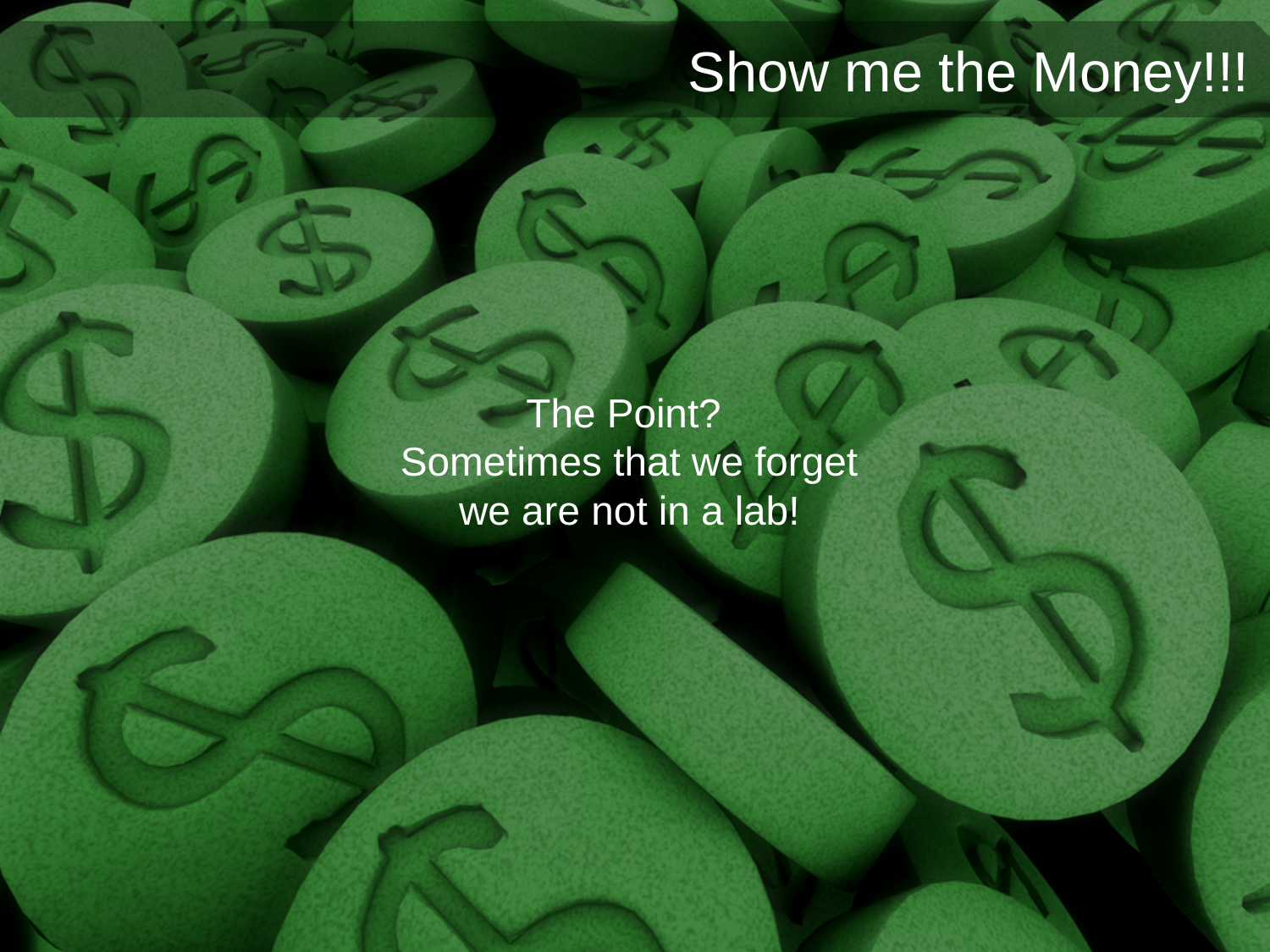

The Point?
Sometimes that we forget
we are not in a lab!